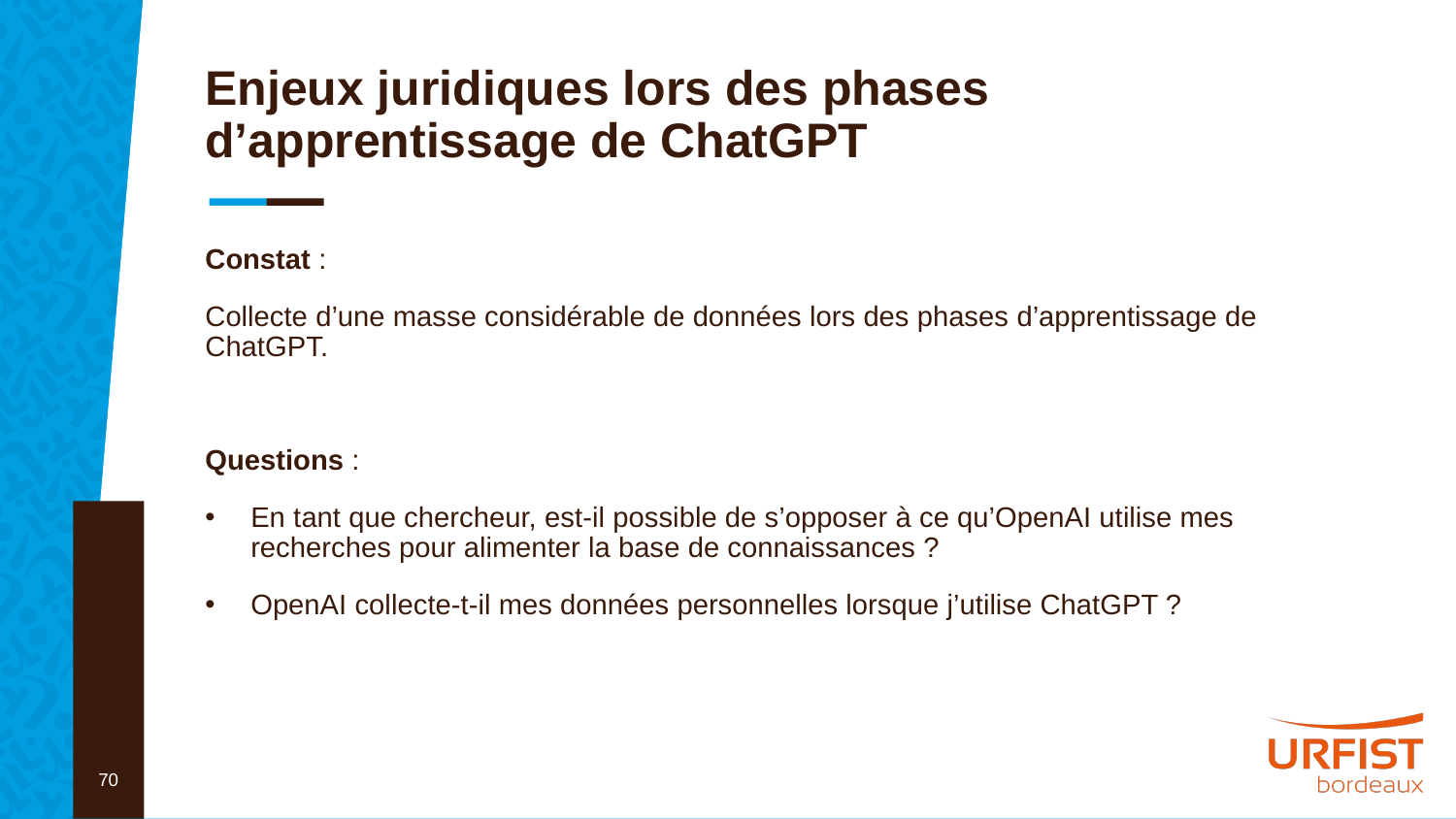

# Enjeux juridiques lors des phases d’apprentissage de ChatGPT
Constat :
Collecte d’une masse considérable de données lors des phases d’apprentissage de ChatGPT.

Questions :
En tant que chercheur, est-il possible de s’opposer à ce qu’OpenAI utilise mes recherches pour alimenter la base de connaissances ?
OpenAI collecte-t-il mes données personnelles lorsque j’utilise ChatGPT ?
70